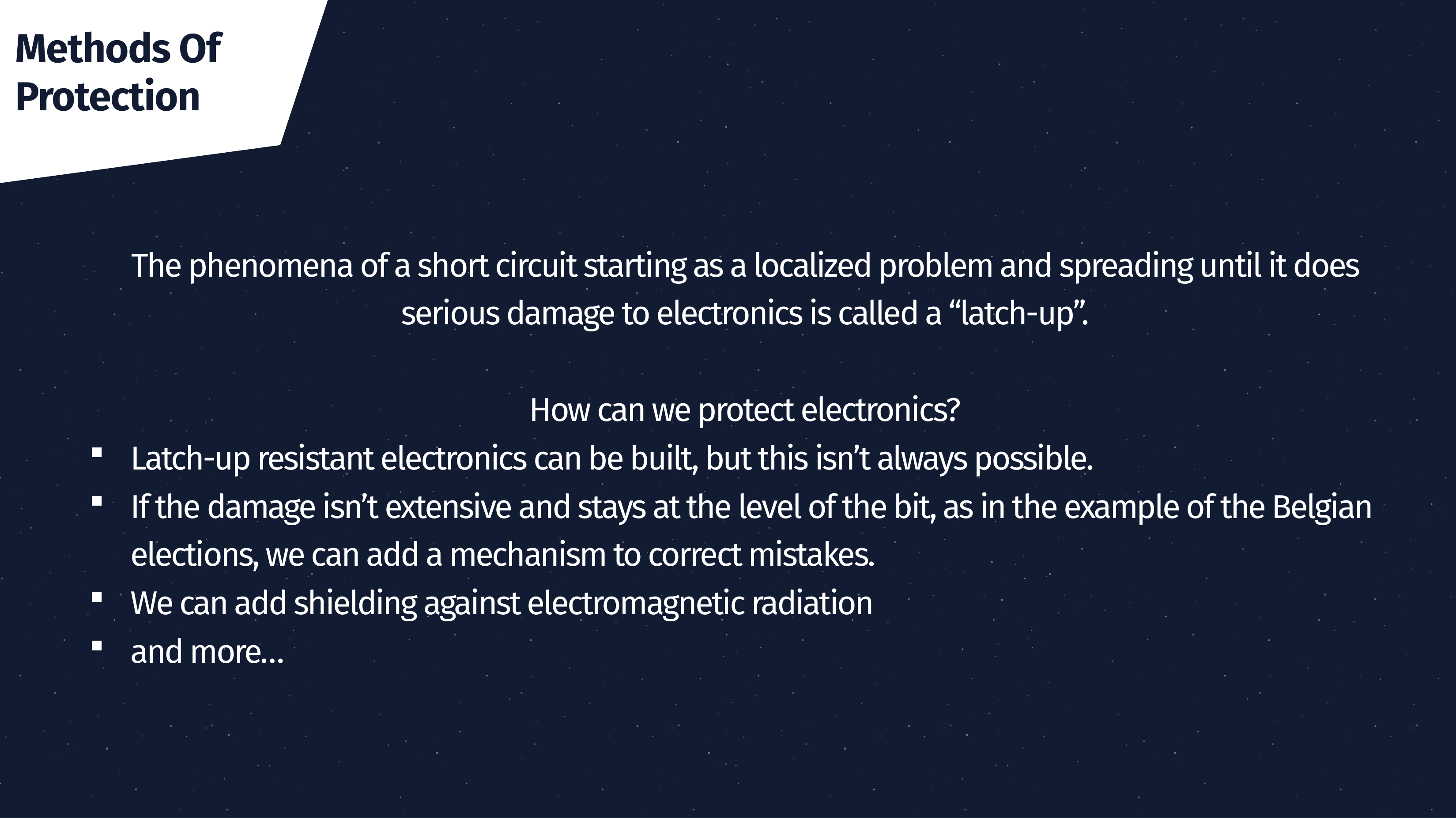

# Methods Of  Protection

The phenomena of a short circuit starting as a localized problem and spreading until it does serious damage to electronics is called a “latch-up”.

How can we protect electronics?
Latch-up resistant electronics can be built, but this isn’t always possible.
If the damage isn’t extensive and stays at the level of the bit, as in the example of the Belgian elections, we can add a mechanism to correct mistakes.
We can add shielding against electromagnetic radiation
and more…